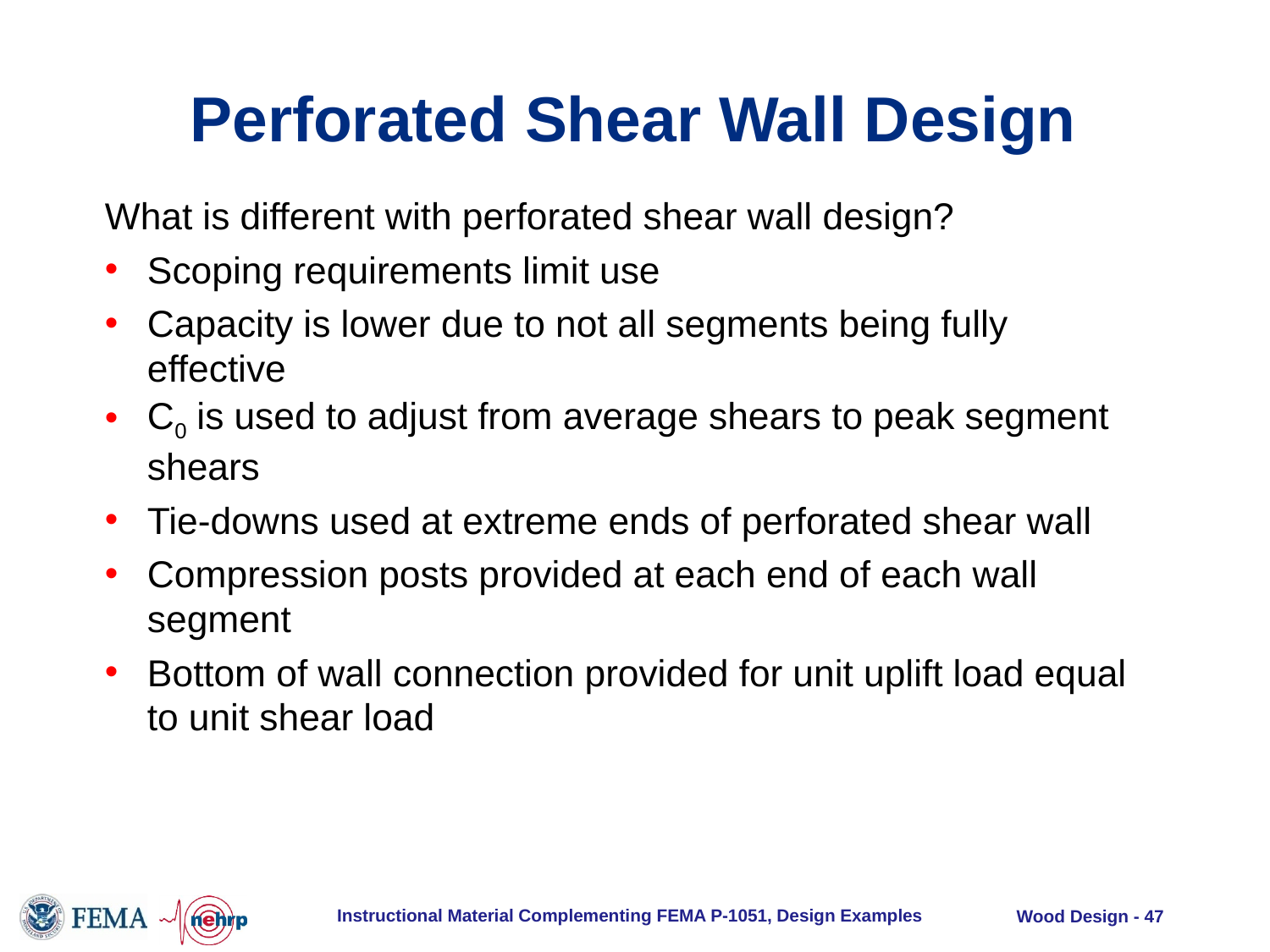

# Perforated Shear Wall Design
What is different with perforated shear wall design?
Scoping requirements limit use
Capacity is lower due to not all segments being fully effective
C0 is used to adjust from average shears to peak segment shears
Tie-downs used at extreme ends of perforated shear wall
Compression posts provided at each end of each wall segment
Bottom of wall connection provided for unit uplift load equal to unit shear load